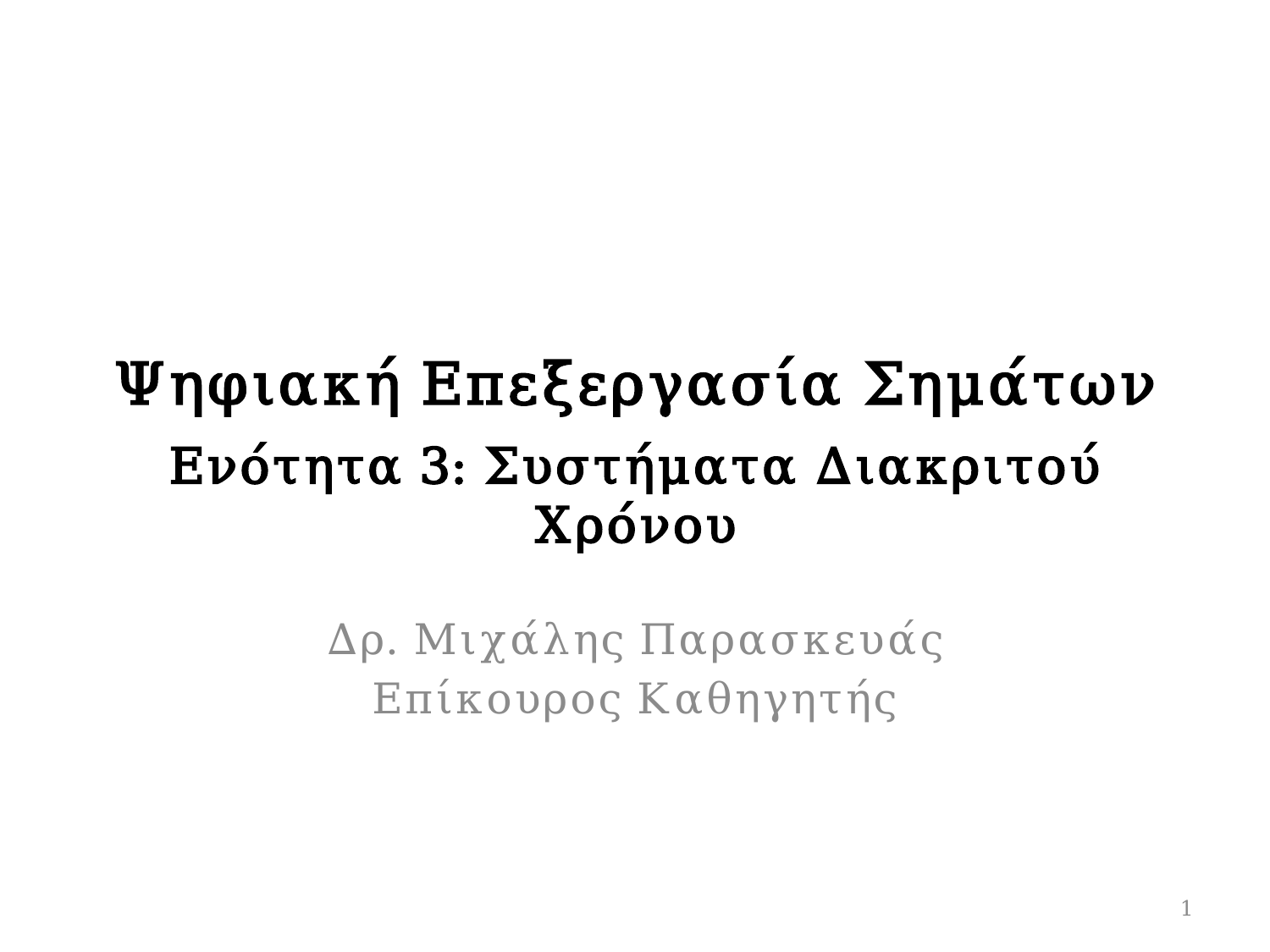

# Ψηφιακή Επεξεργασία Σημάτων
Ενότητα 3: Συστήματα Διακριτού Χρόνου
Δρ. Μιχάλης Παρασκευάς
Επίκουρος Καθηγητής
1